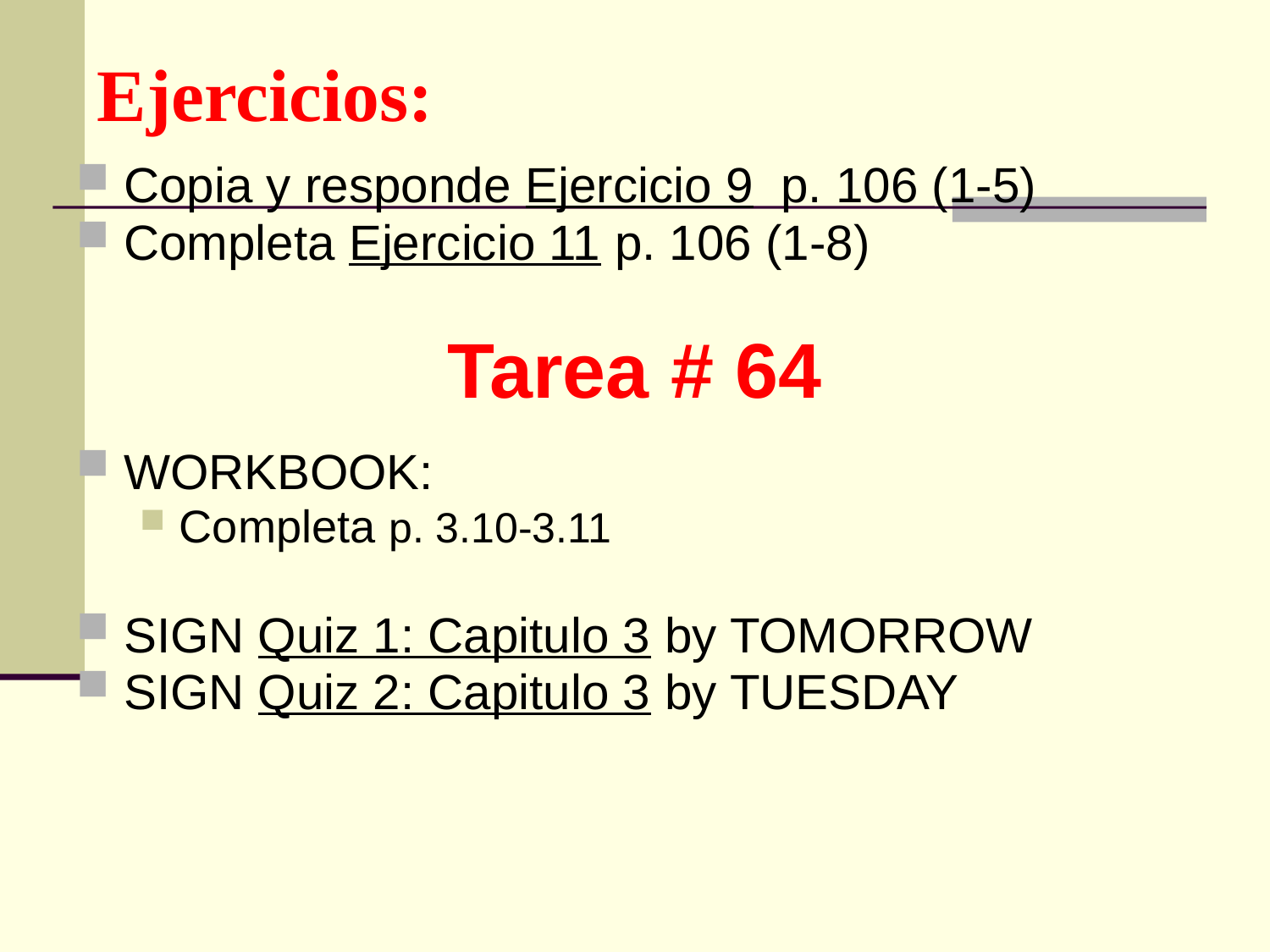

# Ejercicios:
Copia y responde Ejercicio 9  p. 106 (1-5)
Completa Ejercicio 11 p. 106 (1-8)

WORKBOOK:
Completa p. 3.10-3.11

SIGN Quiz 1: Capitulo 3 by TOMORROW
SIGN Quiz 2: Capitulo 3 by TUESDAY
Tarea # 64